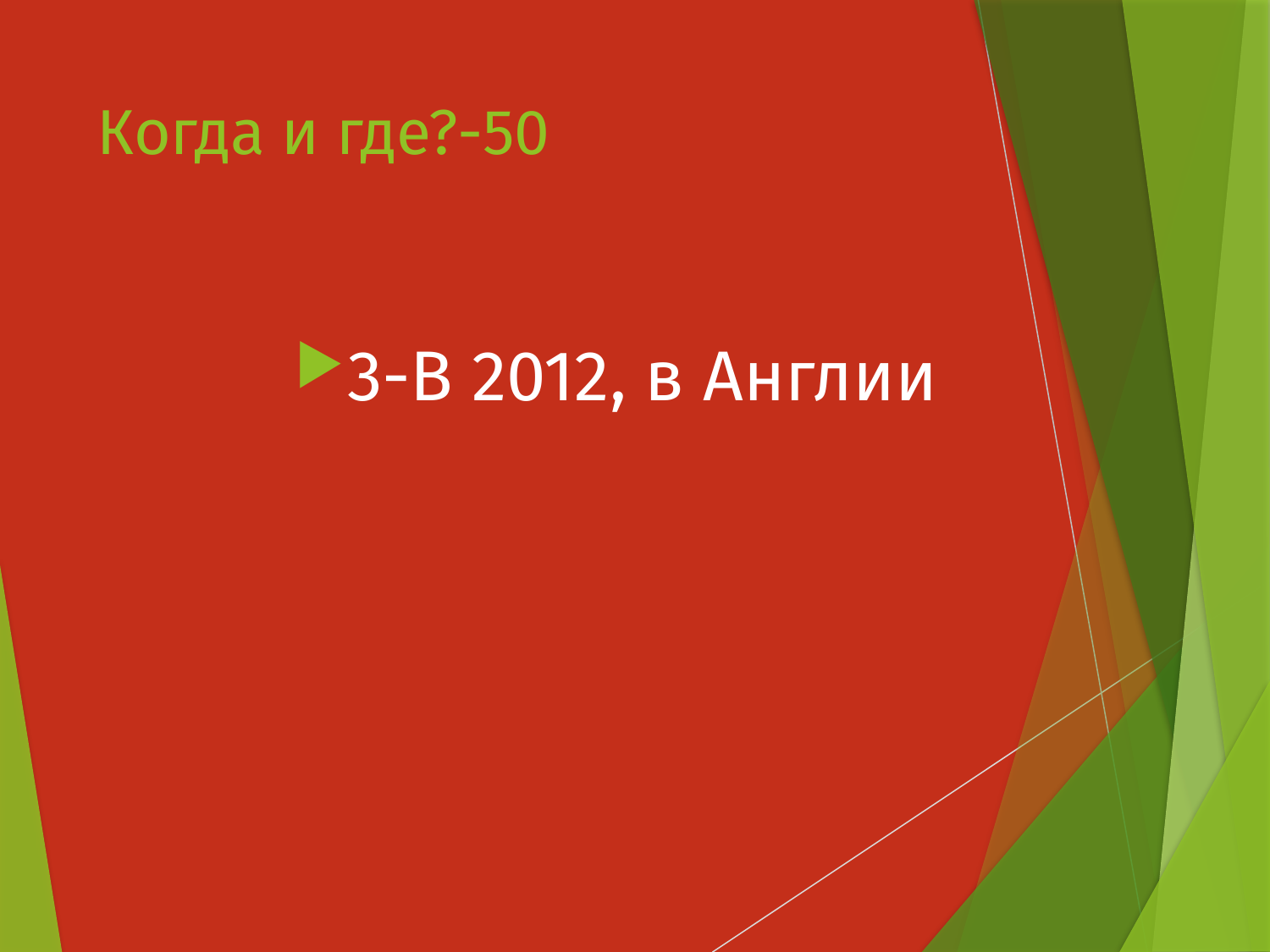

# Когда и где?-50
3-В 2012, в Англии